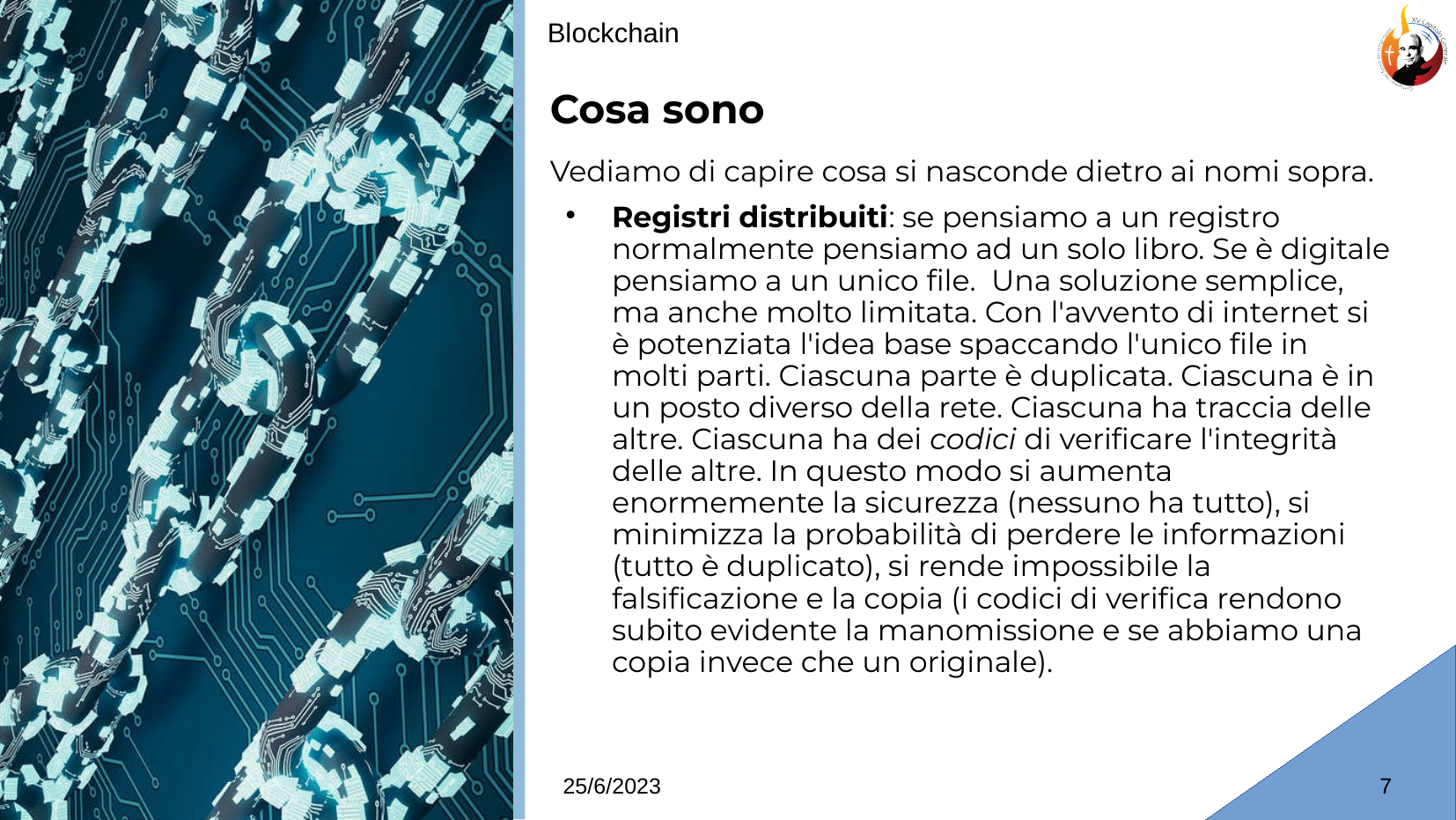

Blockchain
Cosa sono
# Vediamo di capire cosa si nasconde dietro ai nomi sopra.
Registri distribuiti: se pensiamo a un registro normalmente pensiamo ad un solo libro. Se è digitale pensiamo a un unico file.  Una soluzione semplice, ma anche molto limitata. Con l'avvento di internet si è potenziata l'idea base spaccando l'unico file in molti parti. Ciascuna parte è duplicata. Ciascuna è in un posto diverso della rete. Ciascuna ha traccia delle altre. Ciascuna ha dei codici di verificare l'integrità delle altre. In questo modo si aumenta enormemente la sicurezza (nessuno ha tutto), si minimizza la probabilità di perdere le informazioni (tutto è duplicato), si rende impossibile la falsificazione e la copia (i codici di verifica rendono subito evidente la manomissione e se abbiamo una copia invece che un originale).